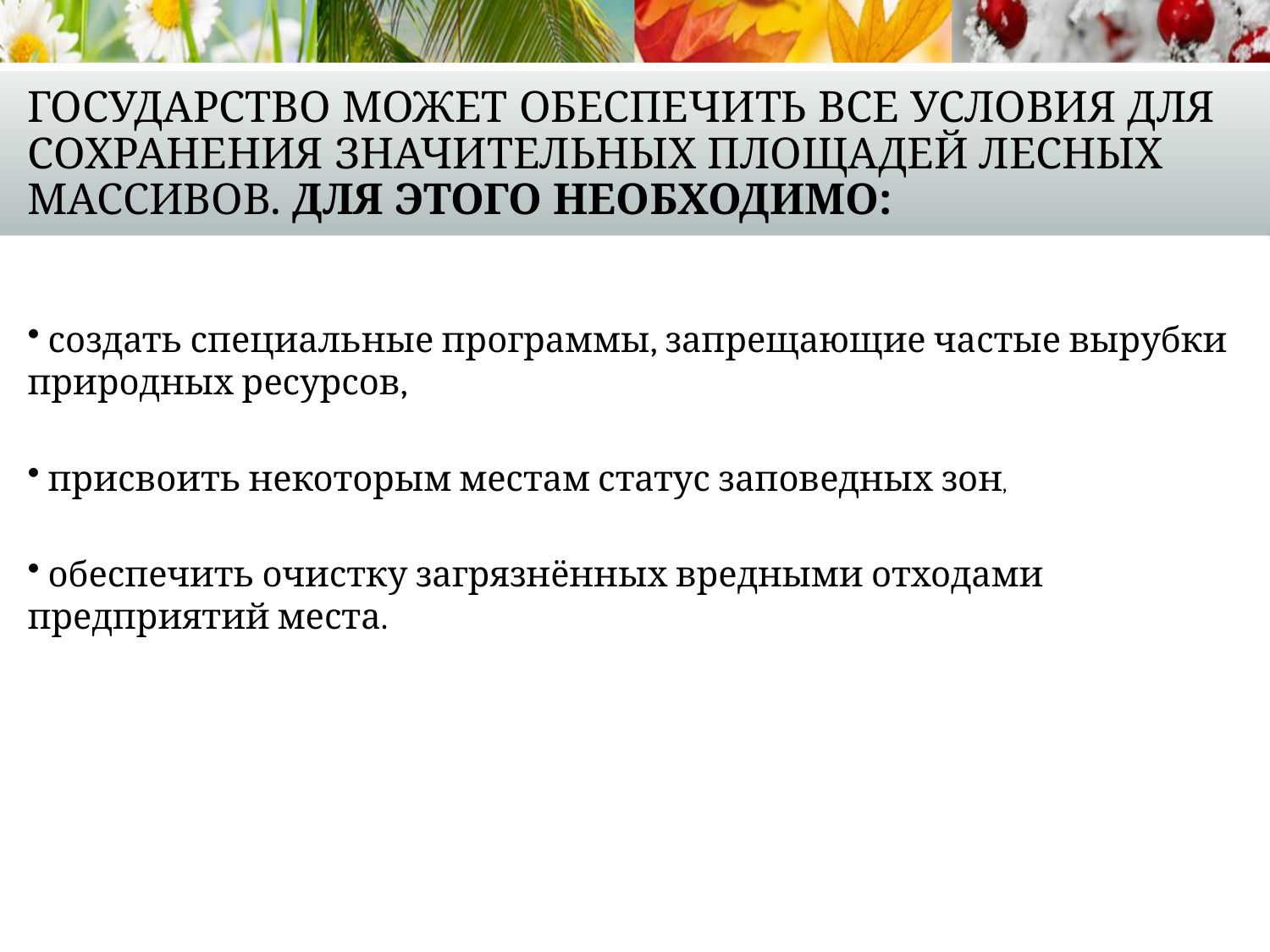

# Государство может обеспечить все условия для сохранения значительных площадей лесных массивов. Для этого необходимо:

 создать специальные программы, запрещающие частые вырубки природных ресурсов,

 присвоить некоторым местам статус заповедных зон,

 обеспечить очистку загрязнённых вредными отходами предприятий места.